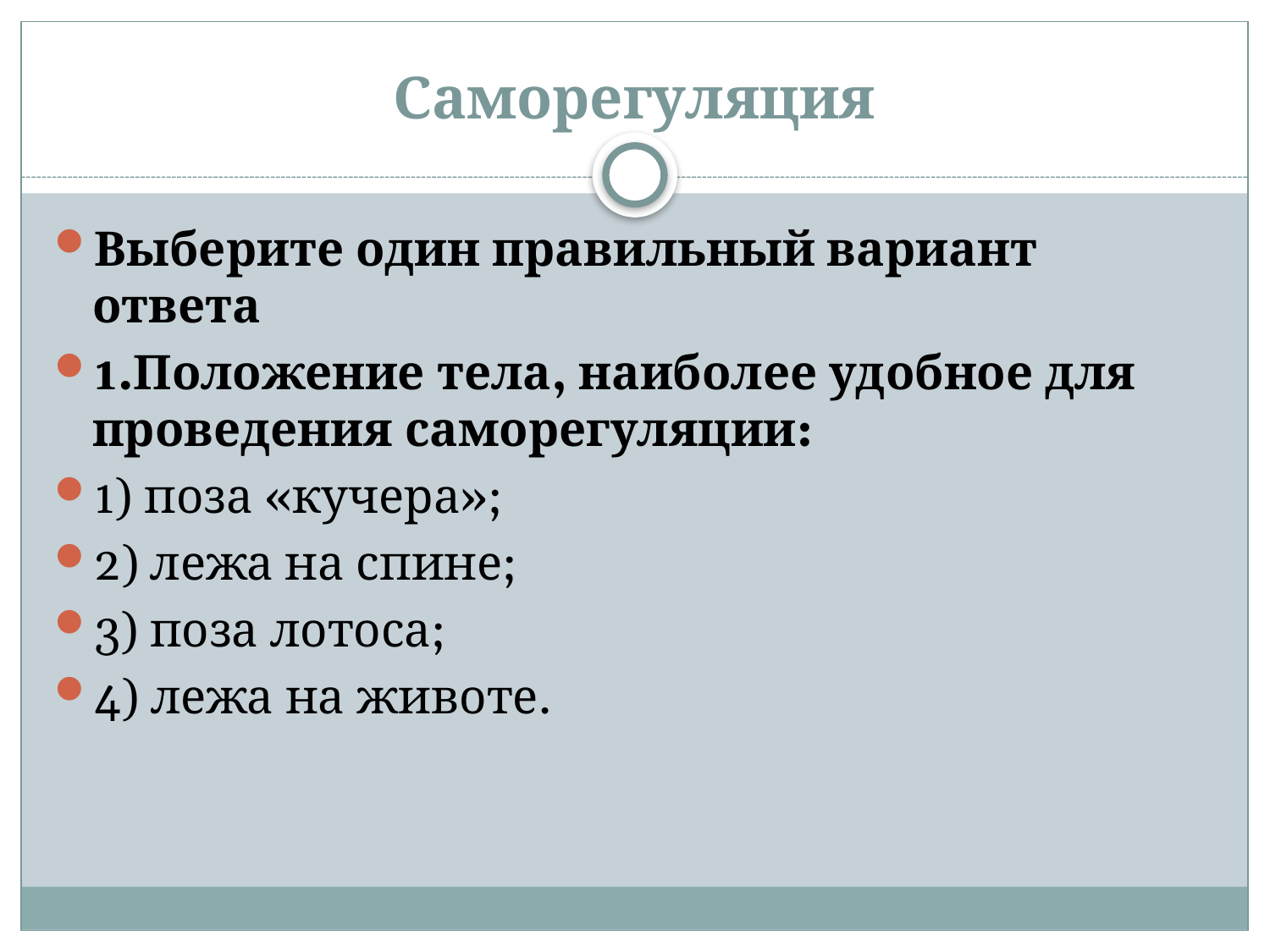

# Саморегуляция
Выберите один правильный вариант ответа
1.Положение тела, наиболее удобное для проведения саморегуляции:
1) поза «кучера»;
2) лежа на спине;
3) поза лотоса;
4) лежа на животе.